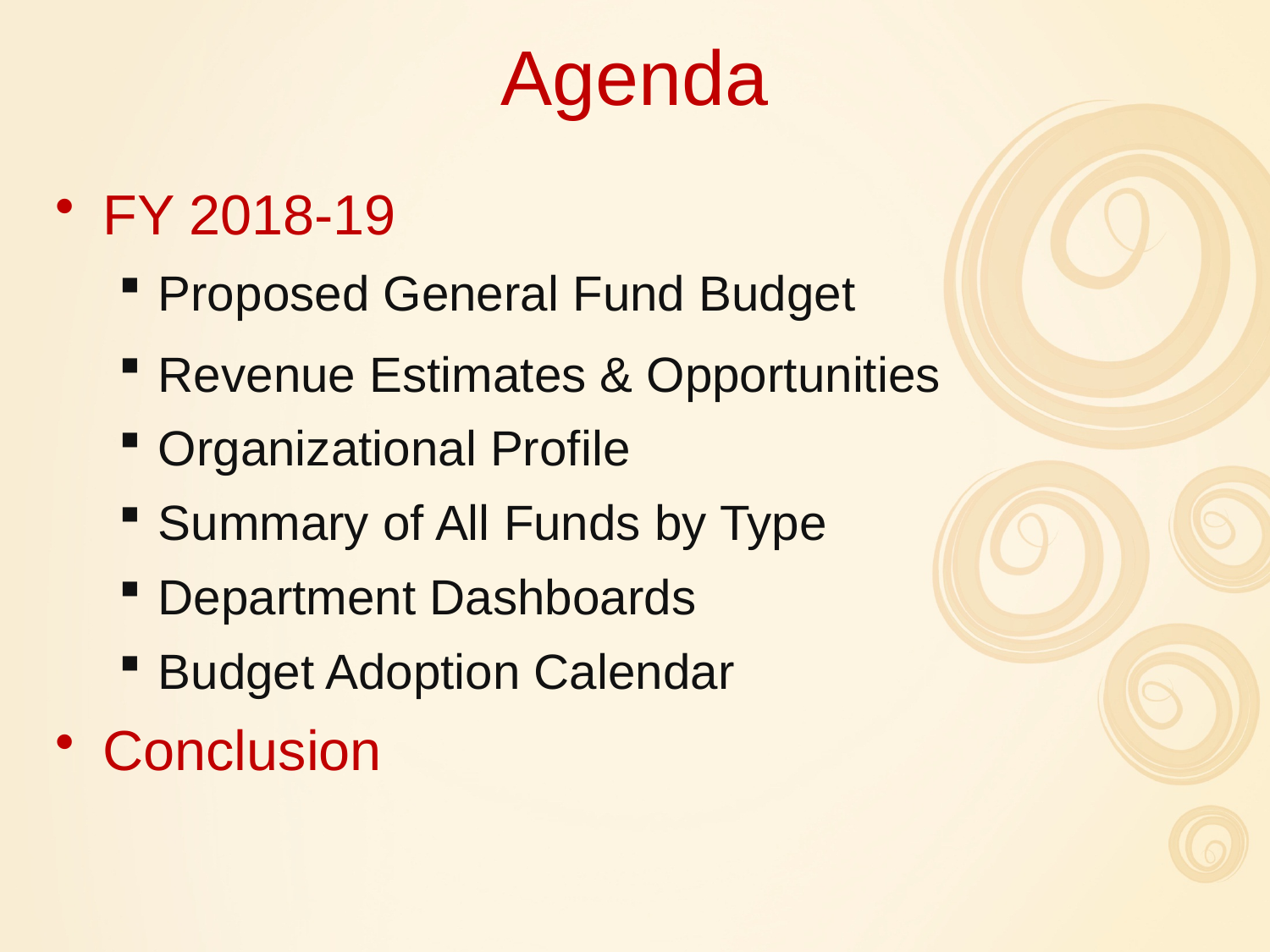

# Agenda
FY 2018-19
Proposed General Fund Budget
Revenue Estimates & Opportunities
Organizational Profile
Summary of All Funds by Type
Department Dashboards
Budget Adoption Calendar
Conclusion